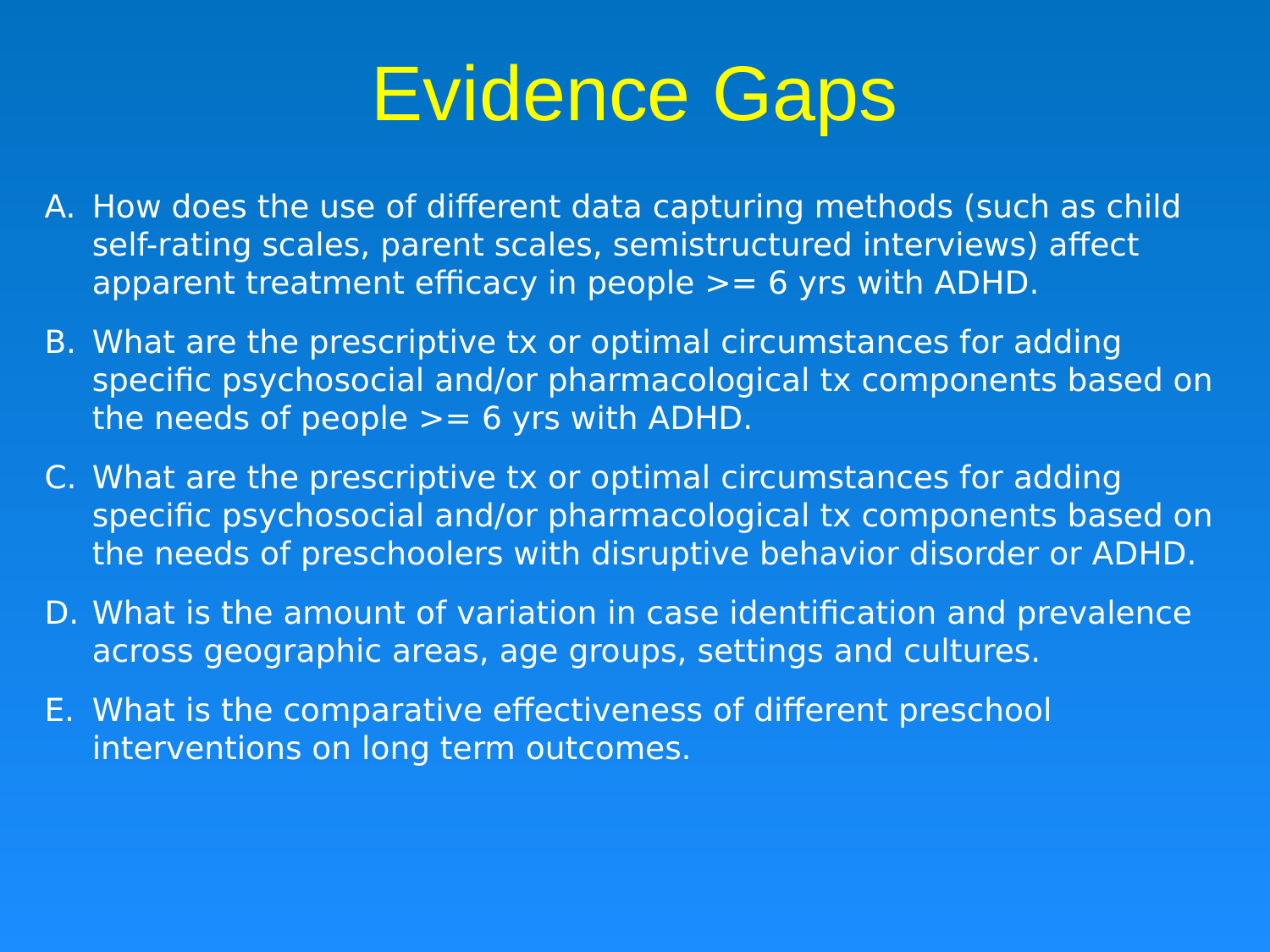

# Evidence Gaps
How does the use of different data capturing methods (such as child self-rating scales, parent scales, semistructured interviews) affect apparent treatment efficacy in people >= 6 yrs with ADHD.
What are the prescriptive tx or optimal circumstances for adding specific psychosocial and/or pharmacological tx components based on the needs of people >= 6 yrs with ADHD.
What are the prescriptive tx or optimal circumstances for adding specific psychosocial and/or pharmacological tx components based on the needs of preschoolers with disruptive behavior disorder or ADHD.
What is the amount of variation in case identification and prevalence across geographic areas, age groups, settings and cultures.
What is the comparative effectiveness of different preschool interventions on long term outcomes.